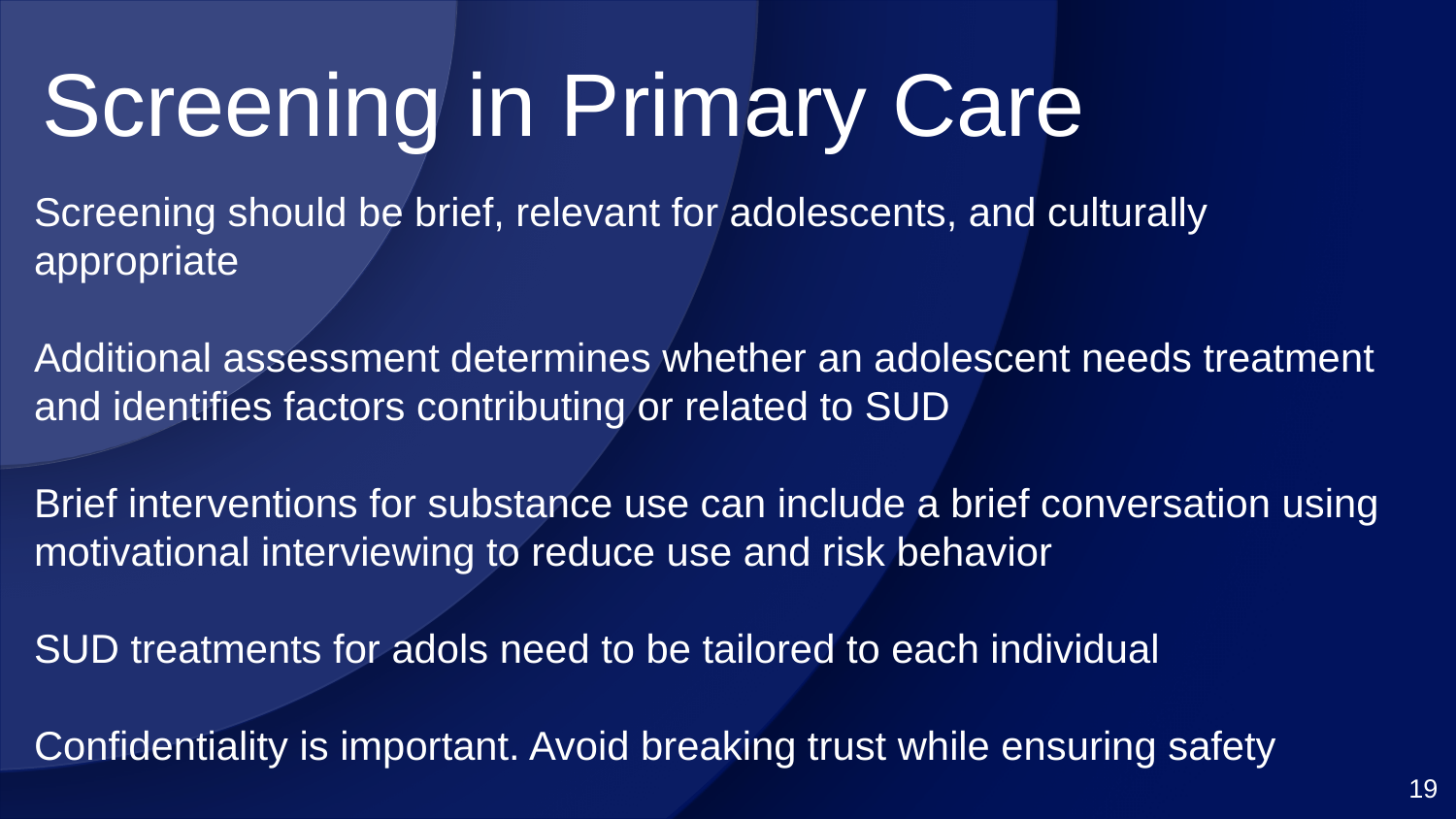

Screening in Primary Care
Screening should be brief, relevant for adolescents, and culturally appropriate

Additional assessment determines whether an adolescent needs treatment and identifies factors contributing or related to SUD

Brief interventions for substance use can include a brief conversation using motivational interviewing to reduce use and risk behavior

SUD treatments for adols need to be tailored to each individual

Confidentiality is important. Avoid breaking trust while ensuring safety
19